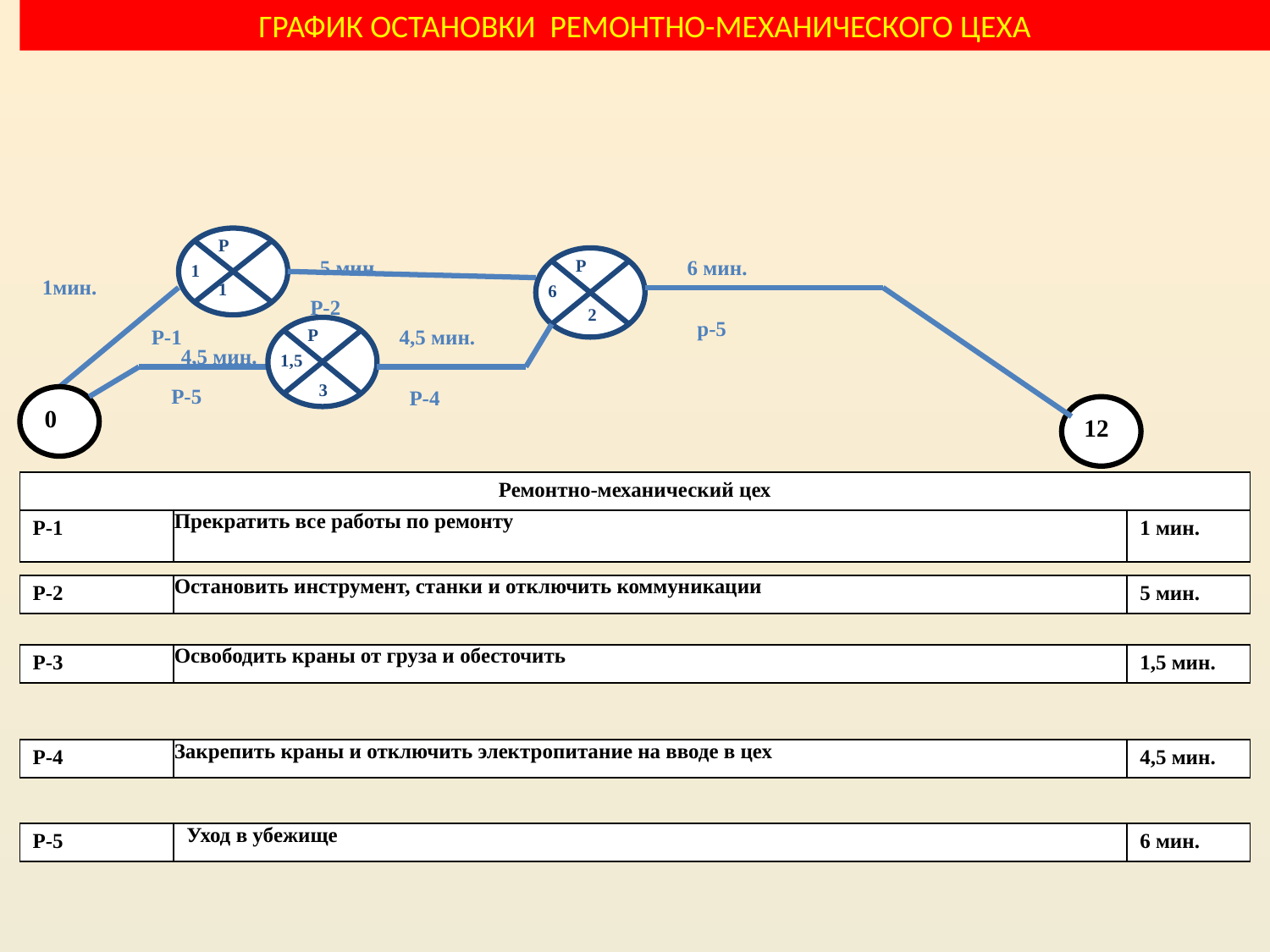

ГРАФИК ОСТАНОВКИ  РЕМОНТНО-МЕХАНИЧЕСКОГО ЦЕХА

Р
1
1
5 мин.

Р
6
2
6 мин.
1мин.
Р-2
р-5
Р-1

Р
1,5
3
4,5 мин.
4,5 мин.
Р-5
Р-4

  0

12
| Ремонтно-механический цех |  |  |
| --- | --- | --- |
| Р-1 | Прекратить все работы по ремонту | 1 мин. |

| Р-2 | Остановить инструмент, станки и отключить коммуникации | 5 мин. |
| --- | --- | --- |
| Р-3 | Освободить краны от груза и обесточить | 1,5 мин. |
| --- | --- | --- |
| Р-4 | Закрепить краны и отключить электропитание на вводе в цех | 4,5 мин. |
| --- | --- | --- |
| Р-5 | Уход в убежище | 6 мин. |
| --- | --- | --- |